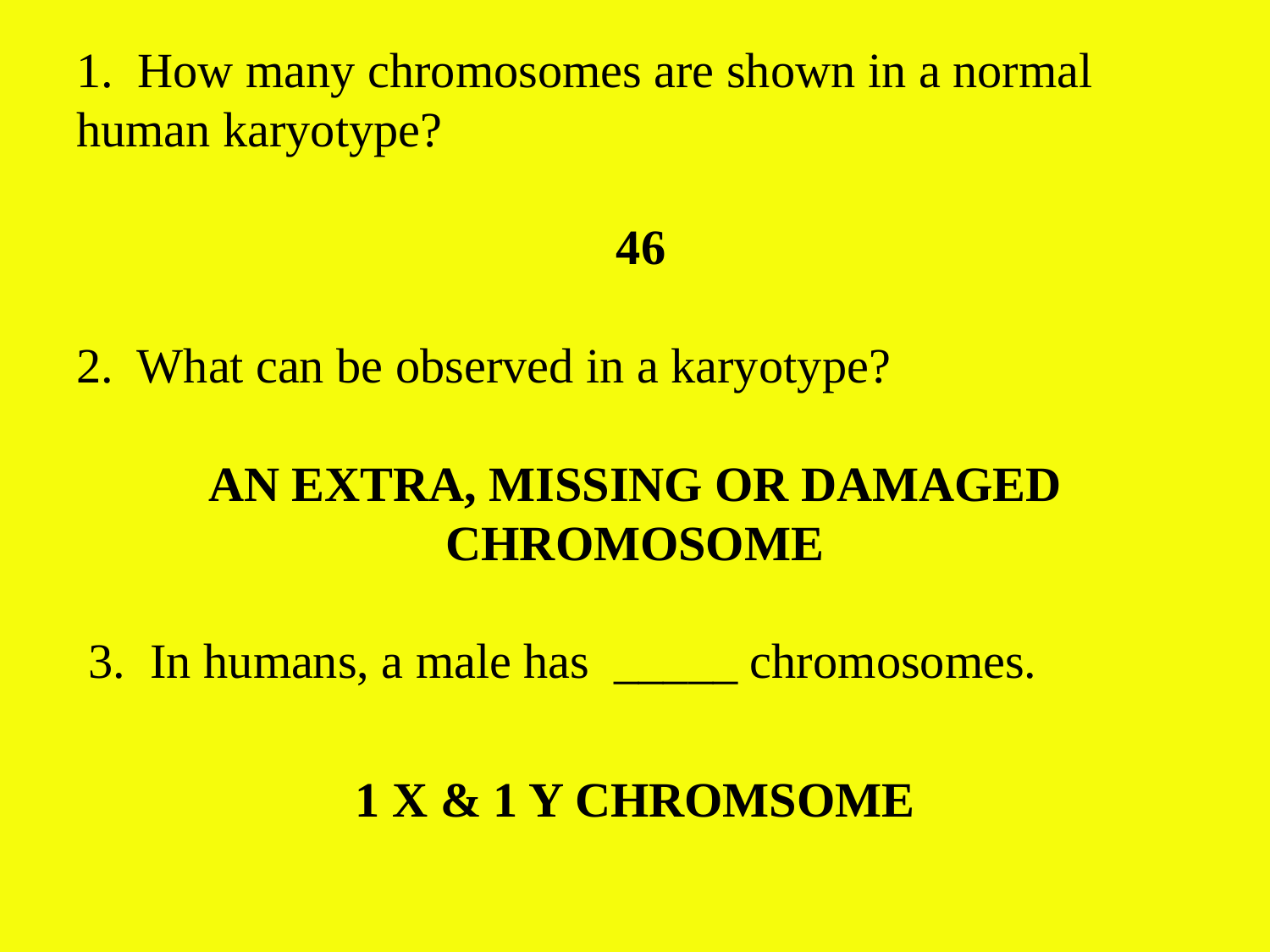

1.  How many chromosomes are shown in a normal human karyotype?

 46

2.  What can be observed in a karyotype?

AN EXTRA, MISSING OR DAMAGED CHROMOSOME

 3.  In humans, a male has  _____ chromosomes.

1 X & 1 Y CHROMSOME